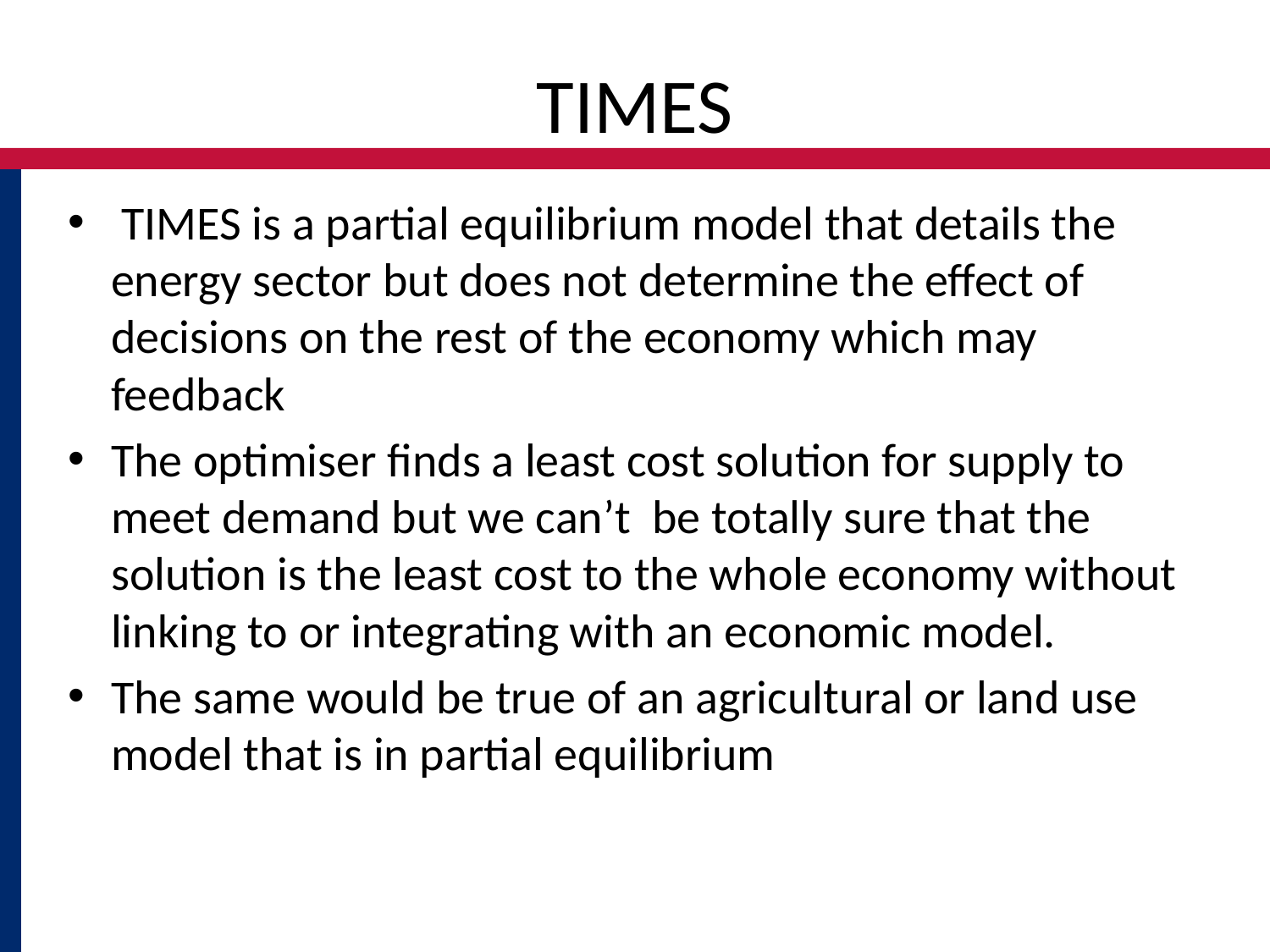

# TIMES
 TIMES is a partial equilibrium model that details the energy sector but does not determine the effect of decisions on the rest of the economy which may feedback
The optimiser finds a least cost solution for supply to meet demand but we can’t  be totally sure that the solution is the least cost to the whole economy without linking to or integrating with an economic model.
The same would be true of an agricultural or land use model that is in partial equilibrium